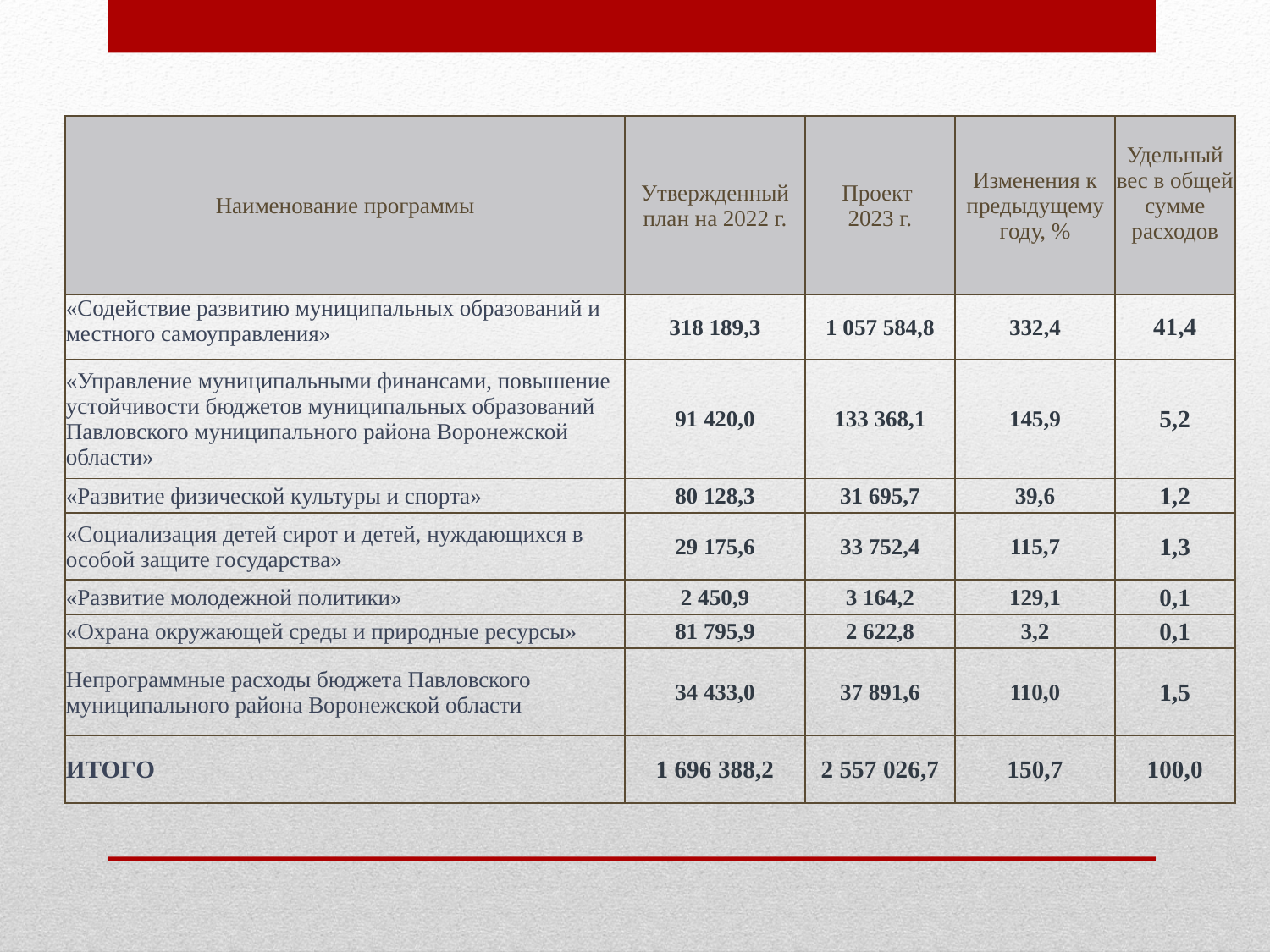

| Наименование программы | Утвержденный план на 2022 г. | Проект 2023 г. | Изменения к предыдущему году, % | Удельный вес в общей сумме расходов |
| --- | --- | --- | --- | --- |
| «Содействие развитию муниципальных образований и местного самоуправления» | 318 189,3 | 1 057 584,8 | 332,4 | 41,4 |
| «Управление муниципальными финансами, повышение устойчивости бюджетов муниципальных образований Павловского муниципального района Воронежской области» | 91 420,0 | 133 368,1 | 145,9 | 5,2 |
| «Развитие физической культуры и спорта» | 80 128,3 | 31 695,7 | 39,6 | 1,2 |
| «Социализация детей сирот и детей, нуждающихся в особой защите государства» | 29 175,6 | 33 752,4 | 115,7 | 1,3 |
| «Развитие молодежной политики» | 2 450,9 | 3 164,2 | 129,1 | 0,1 |
| «Охрана окружающей среды и природные ресурсы» | 81 795,9 | 2 622,8 | 3,2 | 0,1 |
| Непрограммные расходы бюджета Павловского муниципального района Воронежской области | 34 433,0 | 37 891,6 | 110,0 | 1,5 |
| ИТОГО | 1 696 388,2 | 2 557 026,7 | 150,7 | 100,0 |